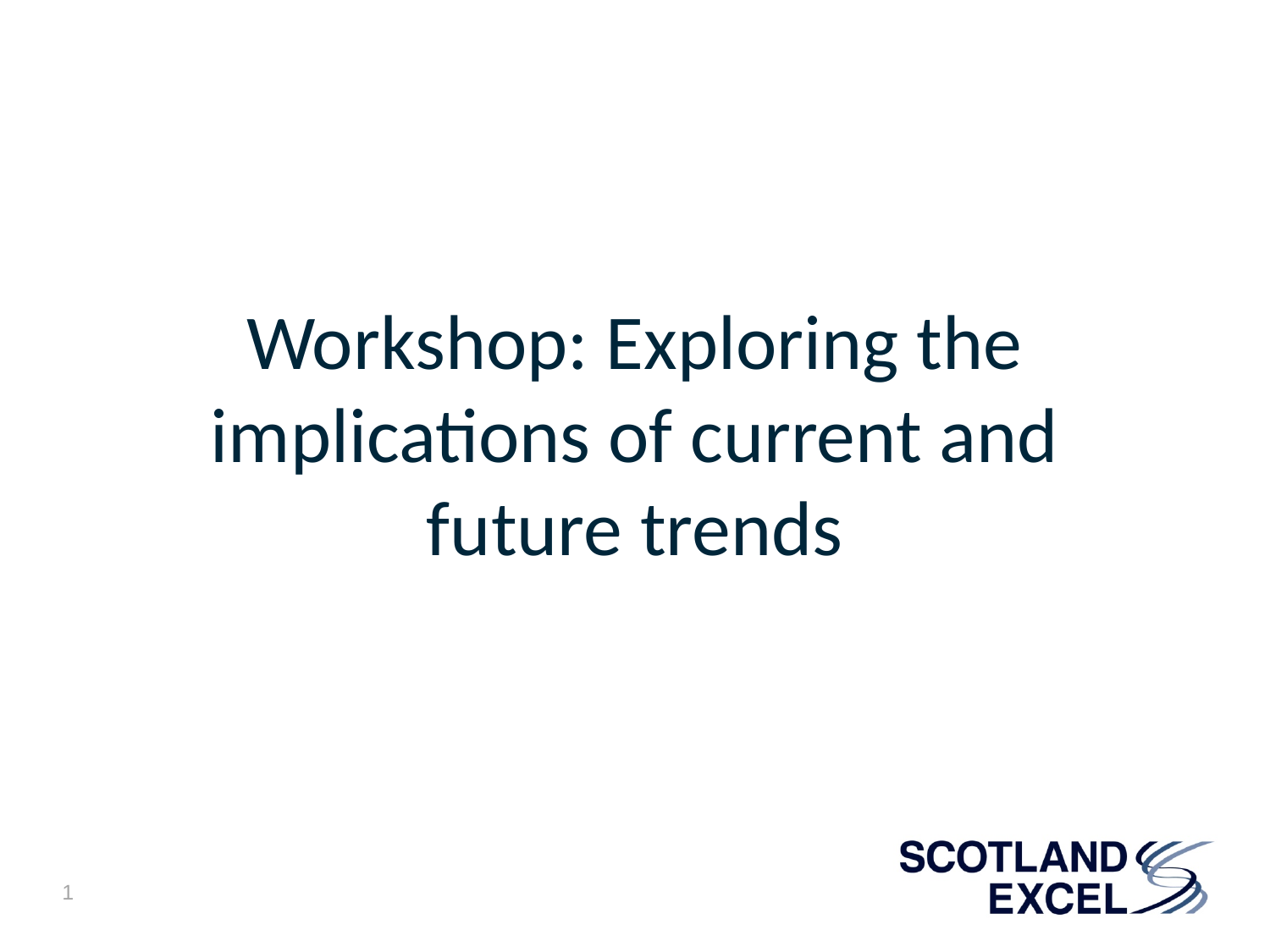

# Workshop: Exploring the implications of current and future trends